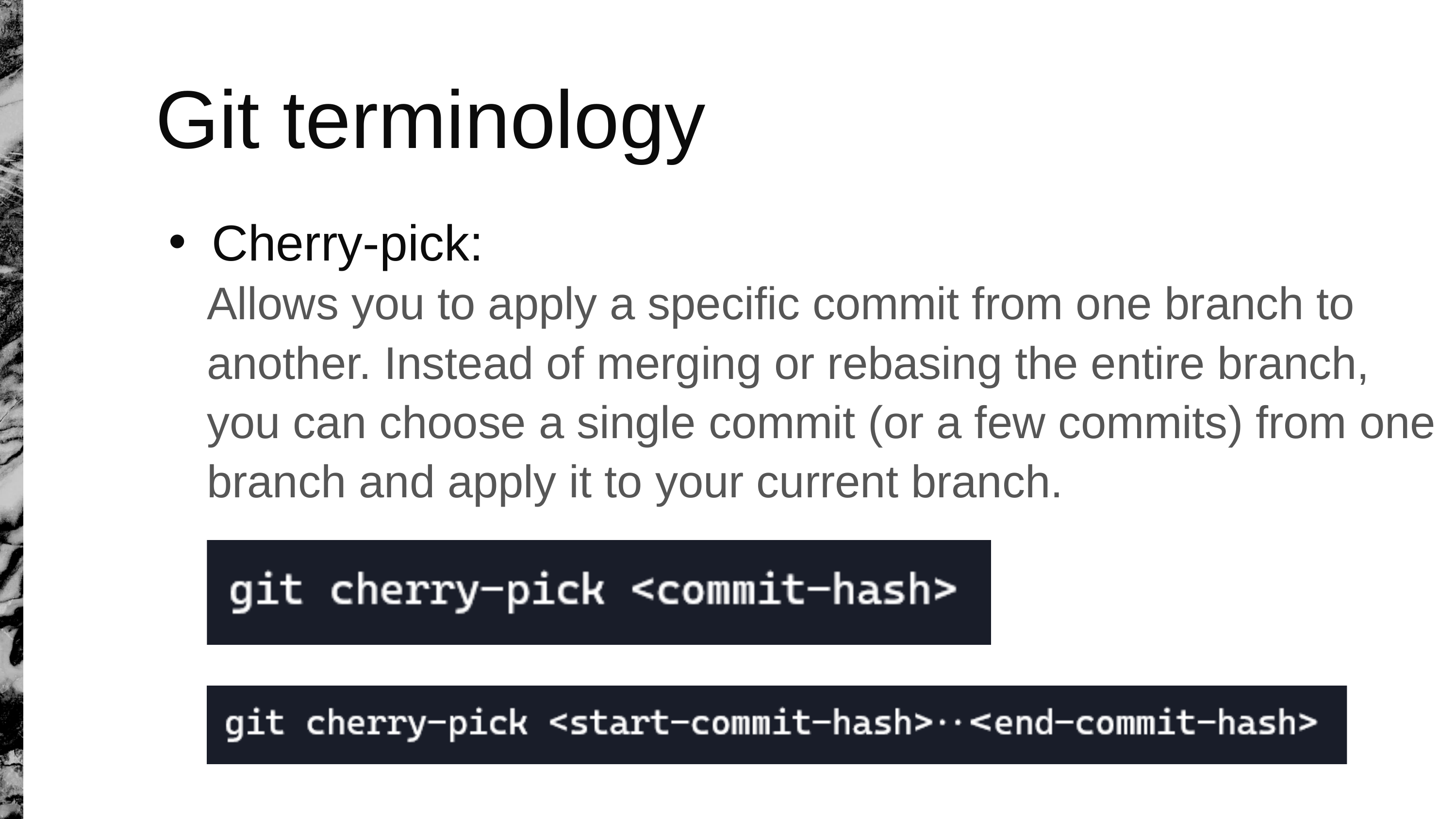

Git terminology
Cherry-pick:
Allows you to apply a specific commit from one branch to another. Instead of merging or rebasing the entire branch, you can choose a single commit (or a few commits) from one branch and apply it to your current branch.